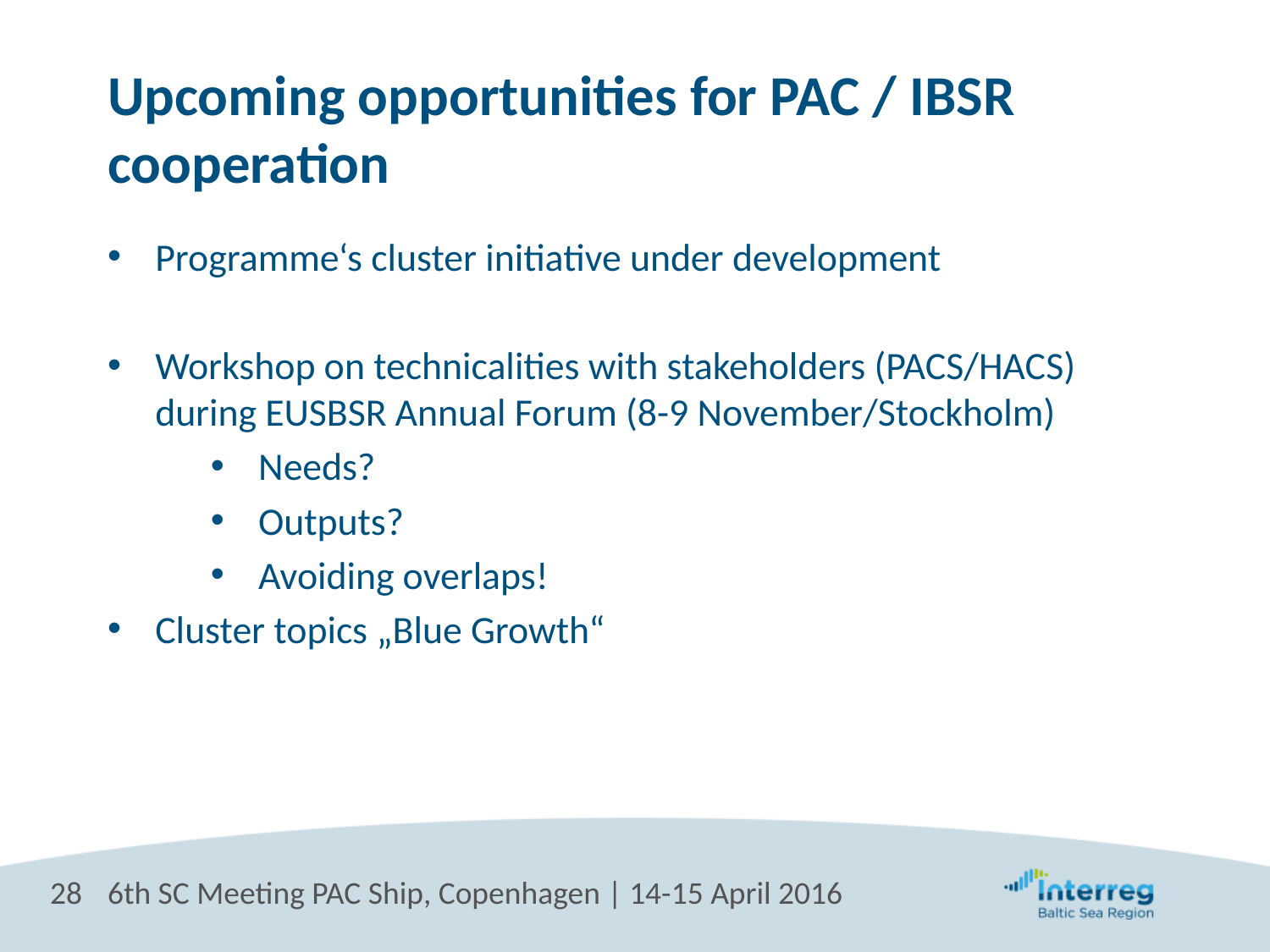

# Upcoming opportunities for PAC / IBSR cooperation
Programme‘s cluster initiative under development

Workshop on technicalities with stakeholders (PACS/HACS) during EUSBSR Annual Forum (8-9 November/Stockholm)
Needs?
Outputs?
Avoiding overlaps!
Cluster topics „Blue Growth“

28
6th SC Meeting PAC Ship, Copenhagen | 14-15 April 2016